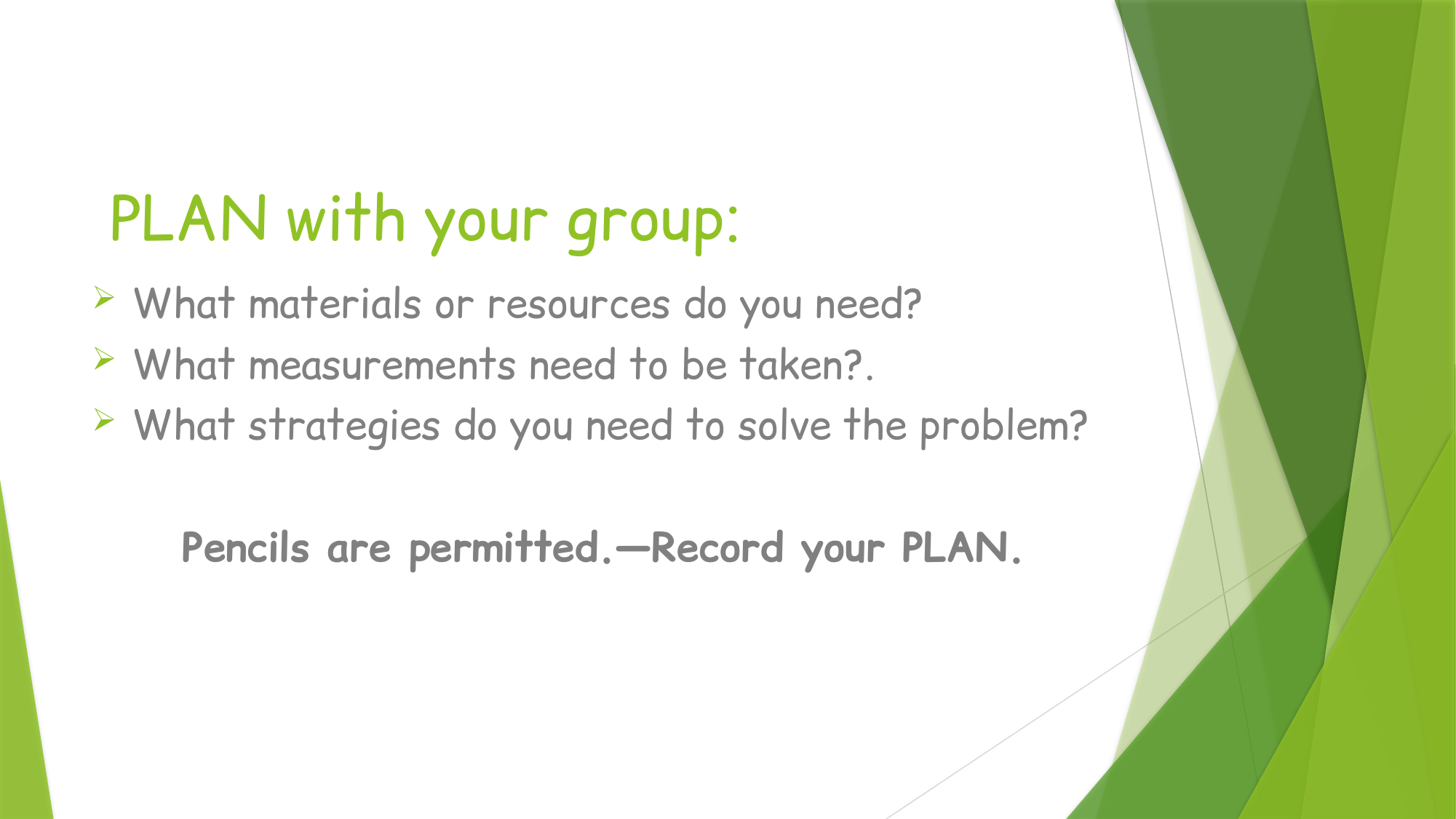

# PLAN with your group:
What materials or resources do you need?
What measurements need to be taken?.
What strategies do you need to solve the problem?

	Pencils are permitted.—Record your PLAN.